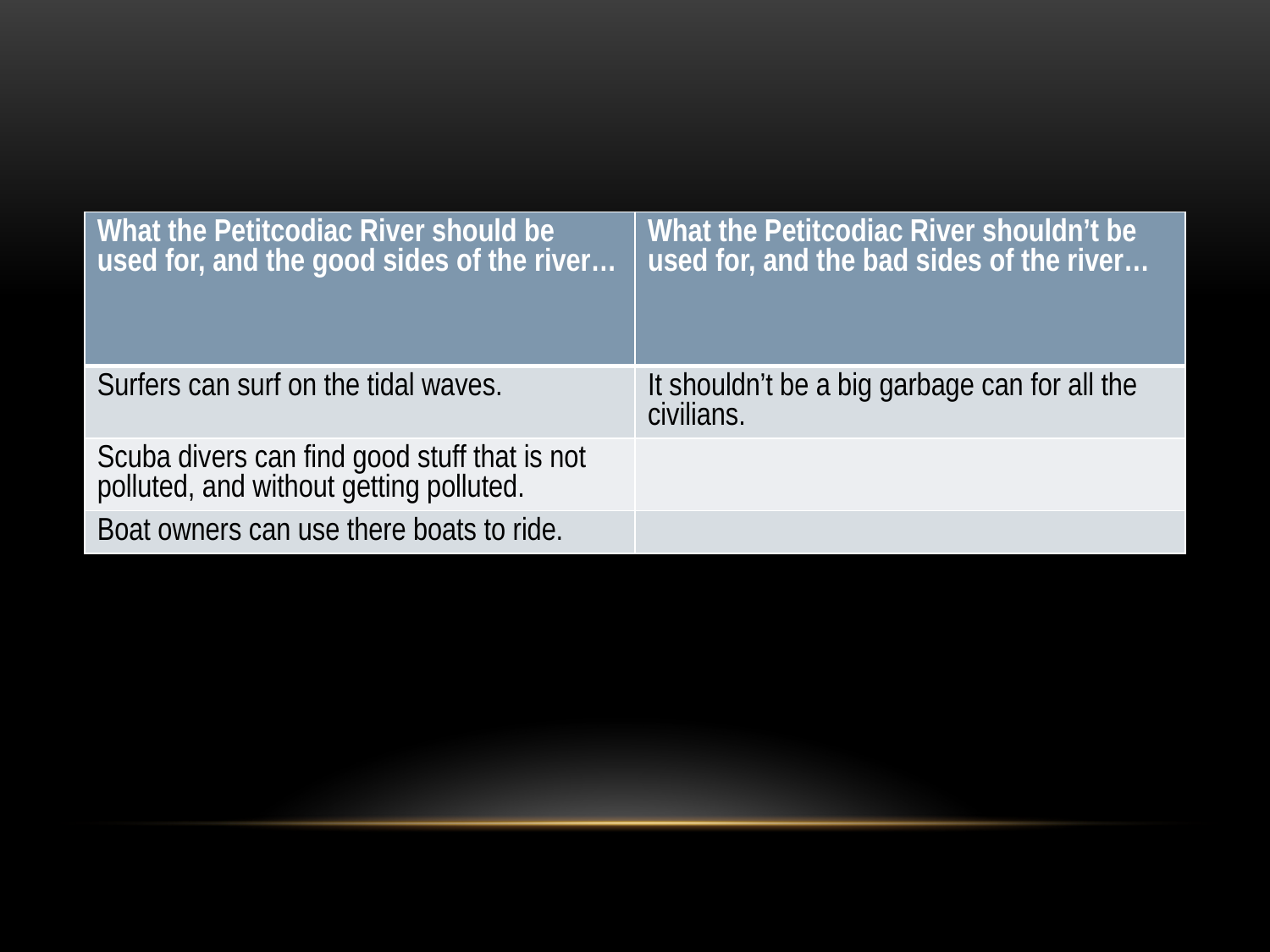

| What the Petitcodiac River should be used for, and the good sides of the river… | What the Petitcodiac River shouldn’t be used for, and the bad sides of the river… |
| --- | --- |
| Surfers can surf on the tidal waves. | It shouldn’t be a big garbage can for all the civilians. |
| Scuba divers can find good stuff that is not polluted, and without getting polluted. |  |
| Boat owners can use there boats to ride. |  |